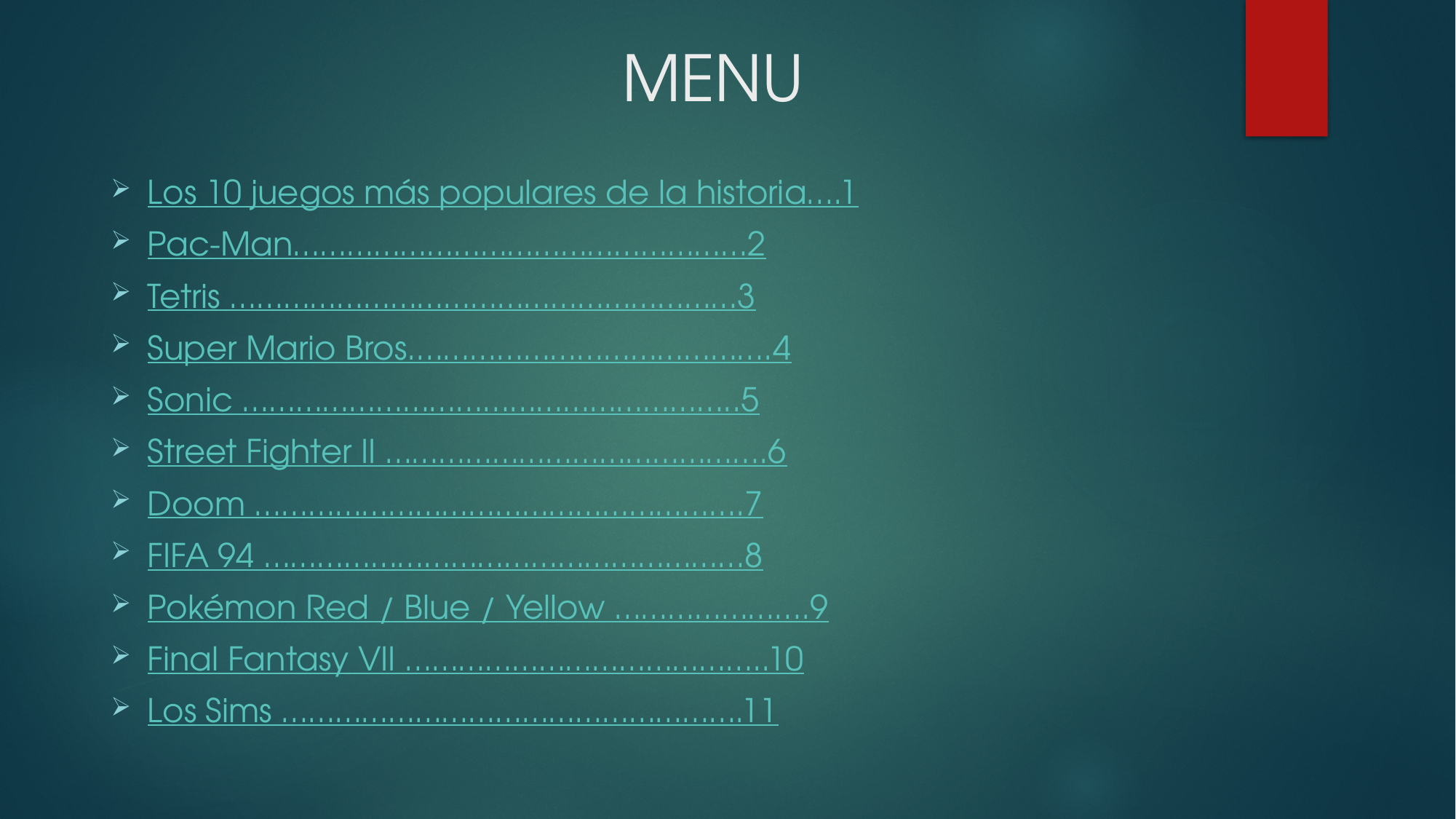

# MENU
Los 10 juegos más populares de la historia….1
Pac-Man……………………………………………2
Tetris …………………………………………………3
Super Mario Bros.………………………………….4
Sonic ………………………………………………..5
Street Fighter II …………………………………….6
Doom ……………………………………………….7
FIFA 94 ………………………………………………8
Pokémon Red / Blue / Yellow ………………….9
Final Fantasy VII …………………………………..10
Los Sims …………………………………………….11